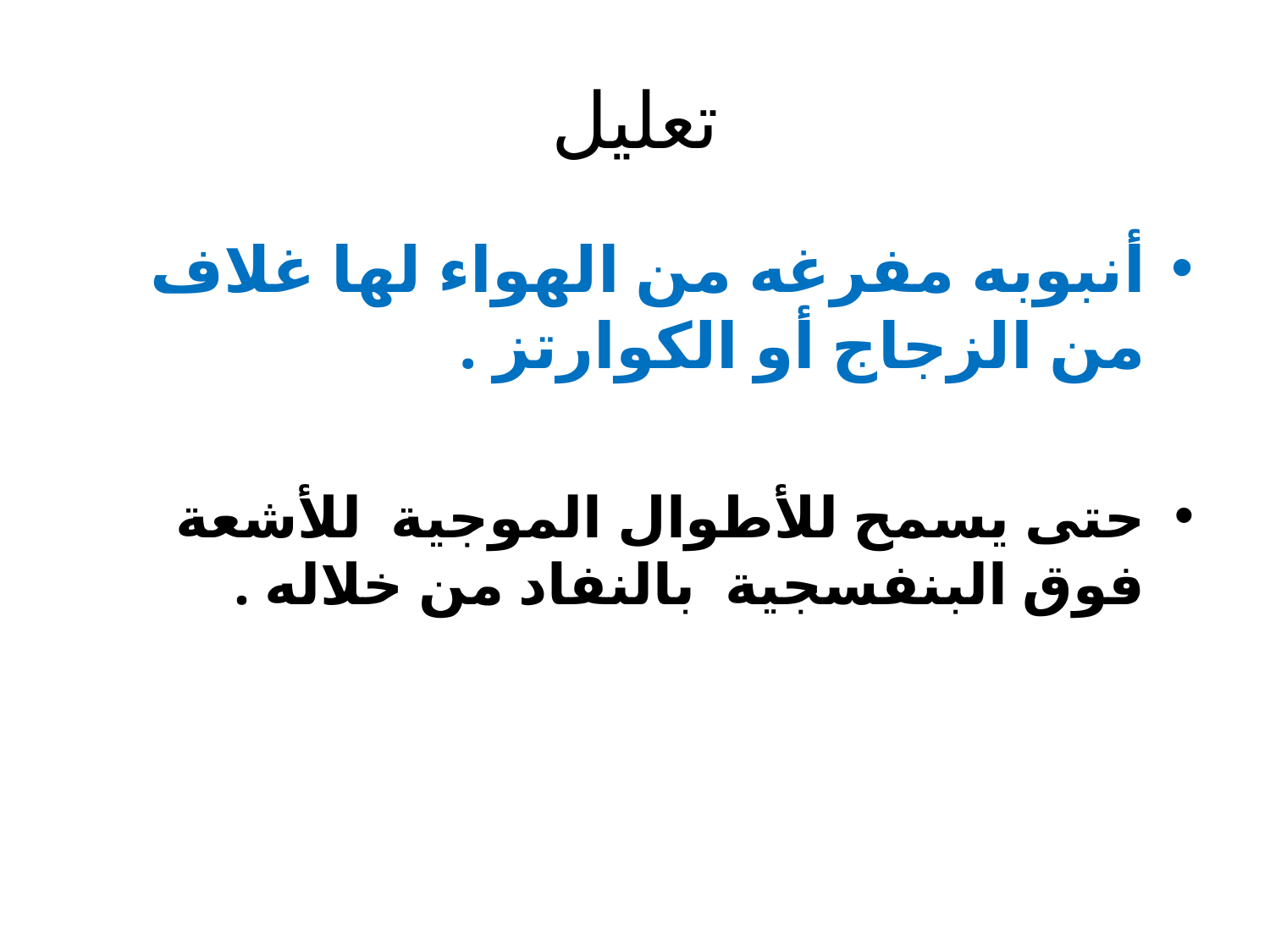

# تعليل
أنبوبه مفرغه من الهواء لها غلاف من الزجاج أو الكوارتز .

حتى يسمح للأطوال الموجية  للأشعة فوق البنفسجية  بالنفاد من خلاله .